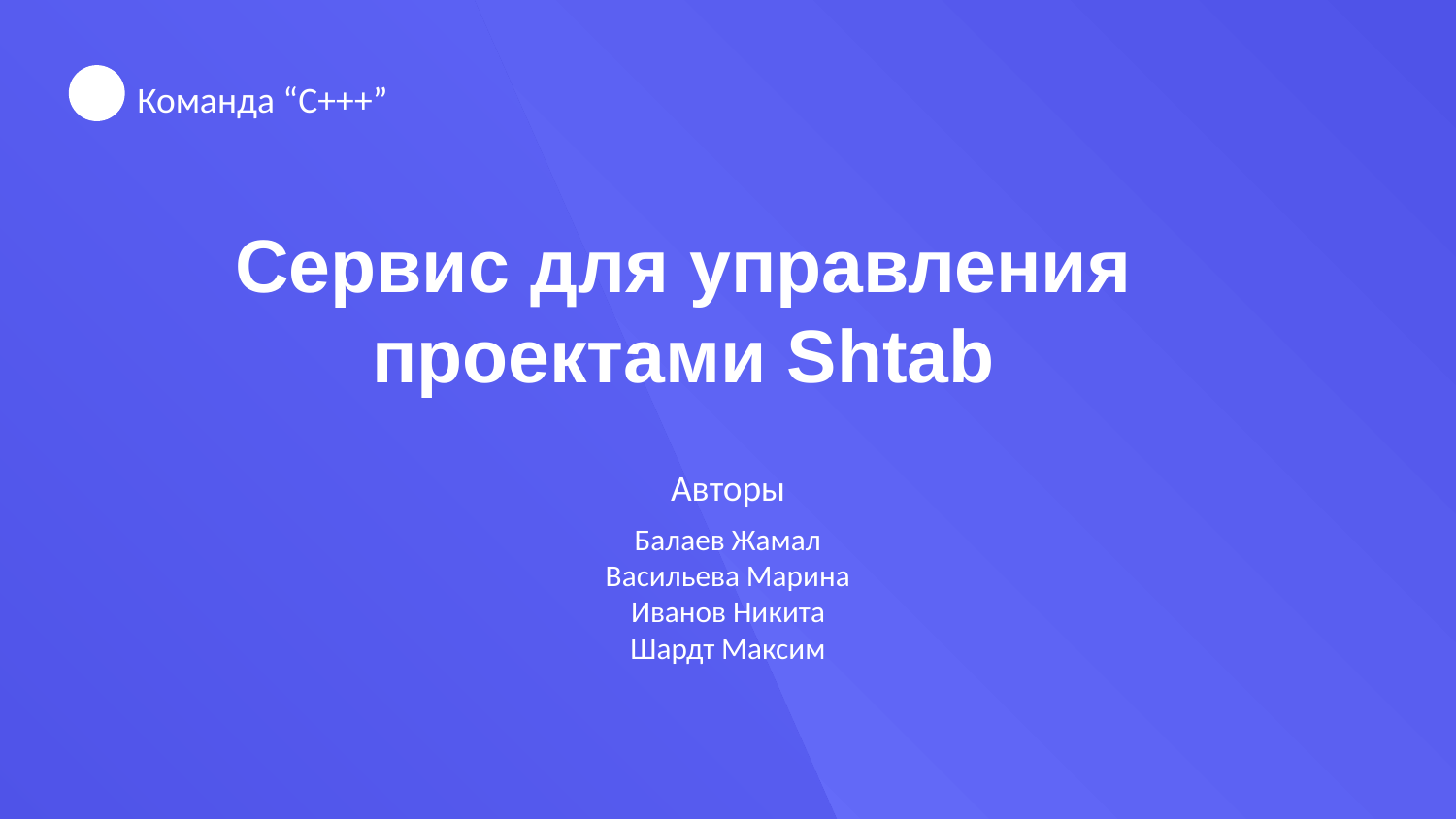

Команда “С+++”
Сервис для управления проектами Shtab
Авторы

Балаев Жамал
Васильева Марина
Иванов Никита
Шардт Максим